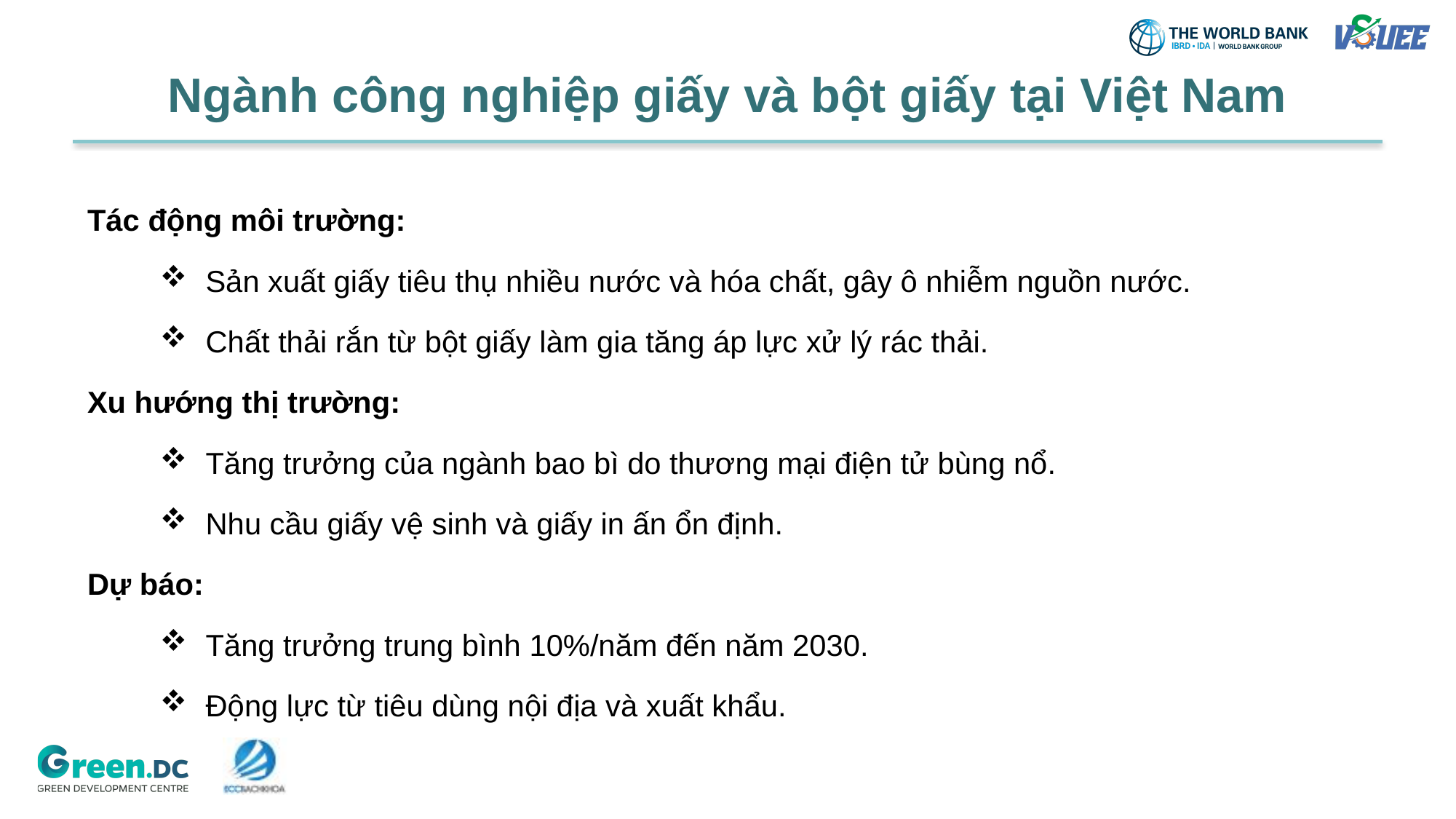

Ngành công nghiệp giấy và bột giấy tại Việt Nam
Tác động môi trường:
Sản xuất giấy tiêu thụ nhiều nước và hóa chất, gây ô nhiễm nguồn nước.
Chất thải rắn từ bột giấy làm gia tăng áp lực xử lý rác thải.
Xu hướng thị trường:
Tăng trưởng của ngành bao bì do thương mại điện tử bùng nổ.
Nhu cầu giấy vệ sinh và giấy in ấn ổn định.
Dự báo:
Tăng trưởng trung bình 10%/năm đến năm 2030.
Động lực từ tiêu dùng nội địa và xuất khẩu.